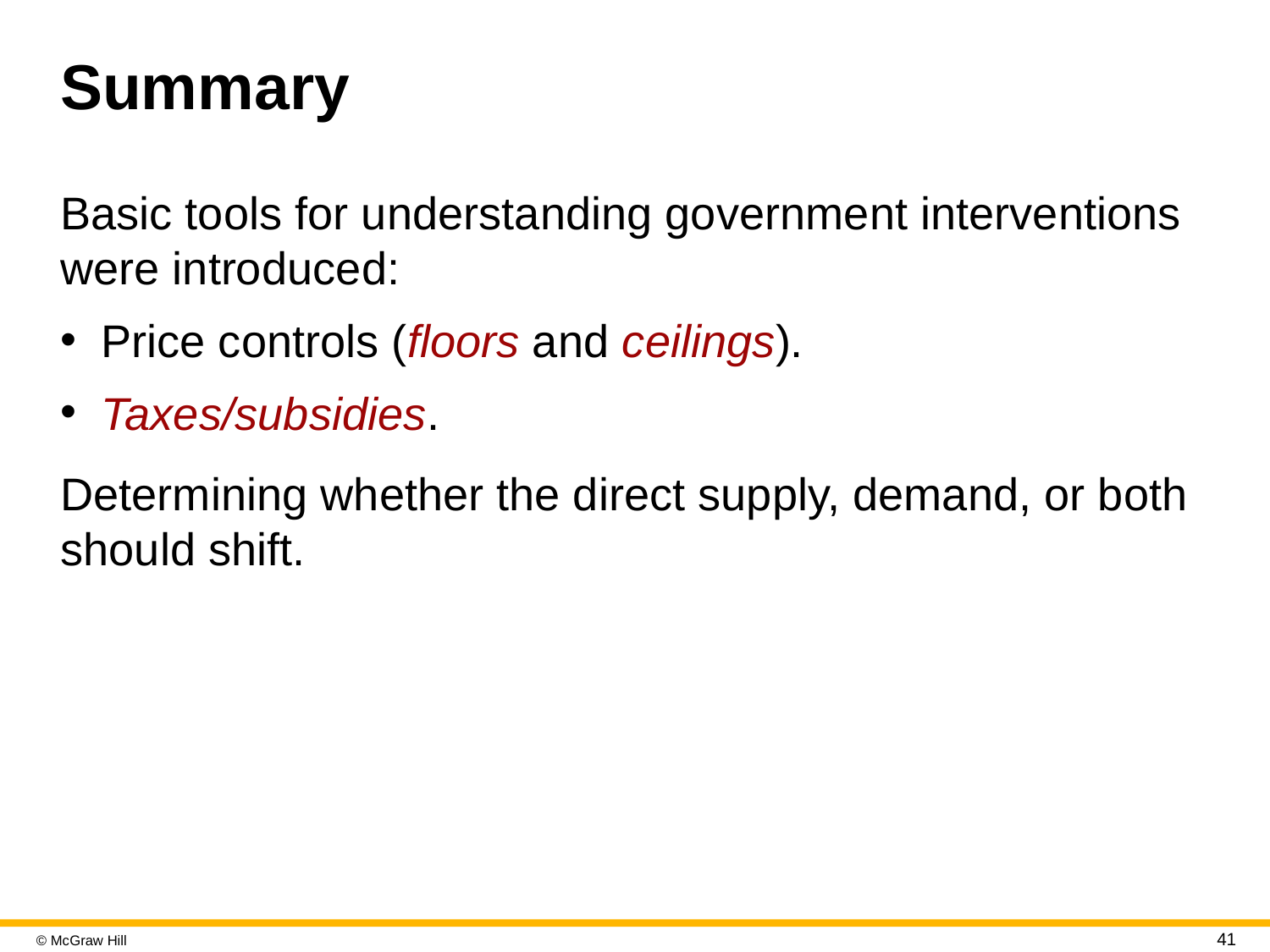

# Summary
Basic tools for understanding government interventions were introduced:
Price controls (floors and ceilings).
Taxes/subsidies.
Determining whether the direct supply, demand, or both should shift.